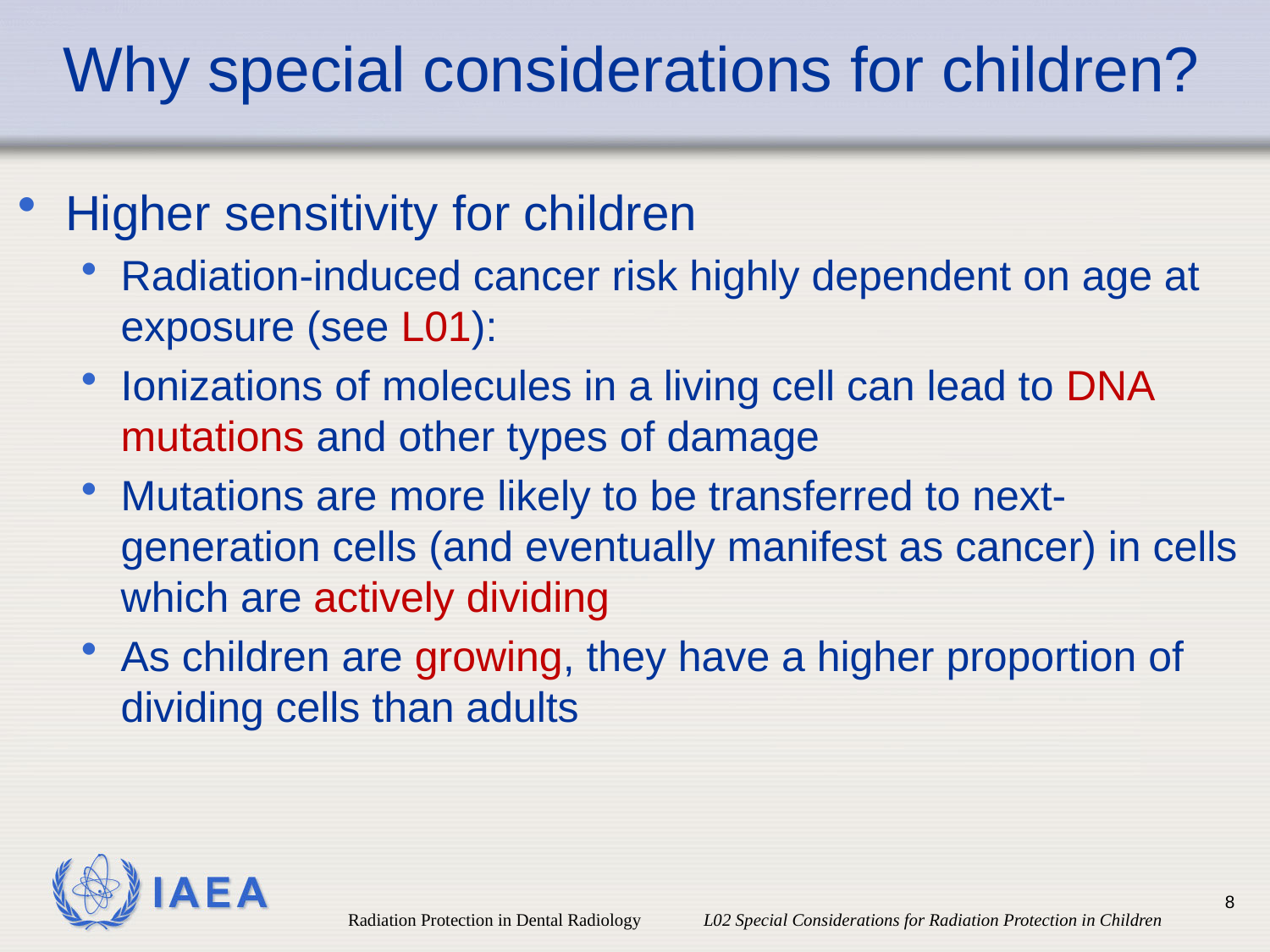

# Why special considerations for children?
Higher sensitivity for children
Radiation-induced cancer risk highly dependent on age at exposure (see L01):
Ionizations of molecules in a living cell can lead to DNA mutations and other types of damage
Mutations are more likely to be transferred to next-generation cells (and eventually manifest as cancer) in cells which are actively dividing
As children are growing, they have a higher proportion of dividing cells than adults

8
Radiation Protection in Dental Radiology              L02 Special Considerations for Radiation Protection in Children